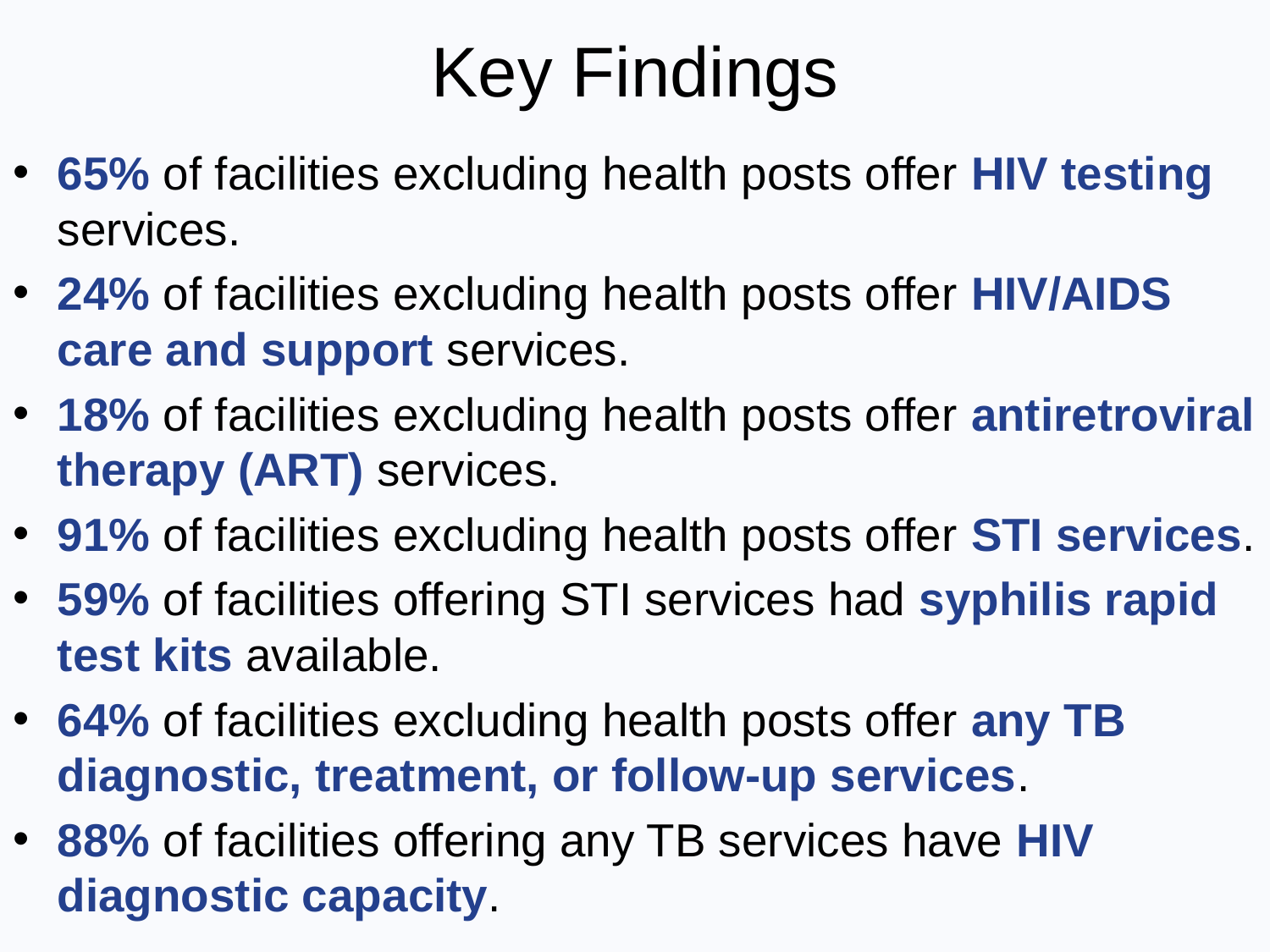

# Key Findings
65% of facilities excluding health posts offer HIV testing services.
24% of facilities excluding health posts offer HIV/AIDS care and support services.
18% of facilities excluding health posts offer antiretroviral therapy (ART) services.
91% of facilities excluding health posts offer STI services.
59% of facilities offering STI services had syphilis rapid test kits available.
64% of facilities excluding health posts offer any TB diagnostic, treatment, or follow-up services.
88% of facilities offering any TB services have HIV diagnostic capacity.